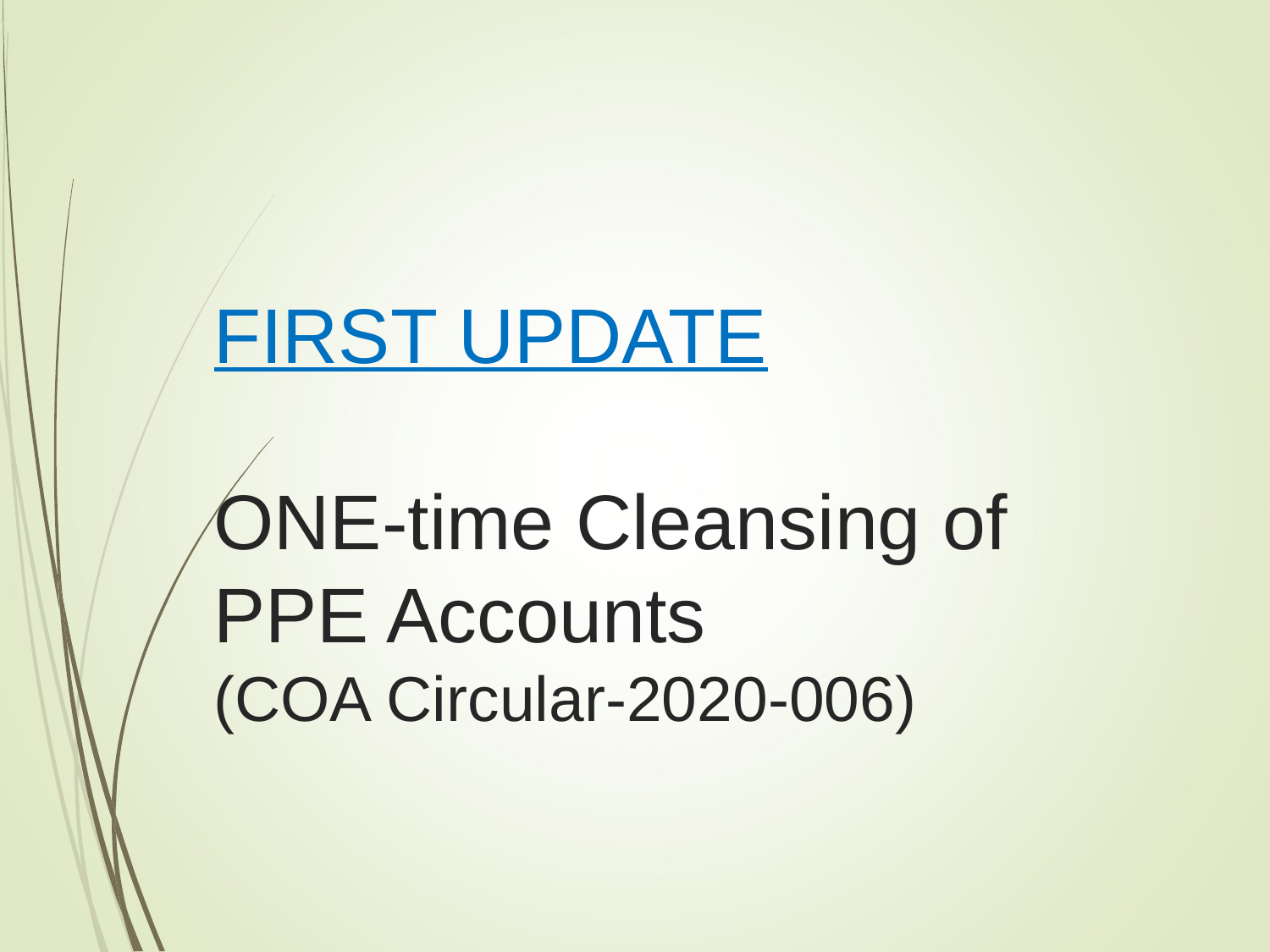

# FIRST UPDATE ONE-time Cleansing of PPE Accounts (COA Circular-2020-006)